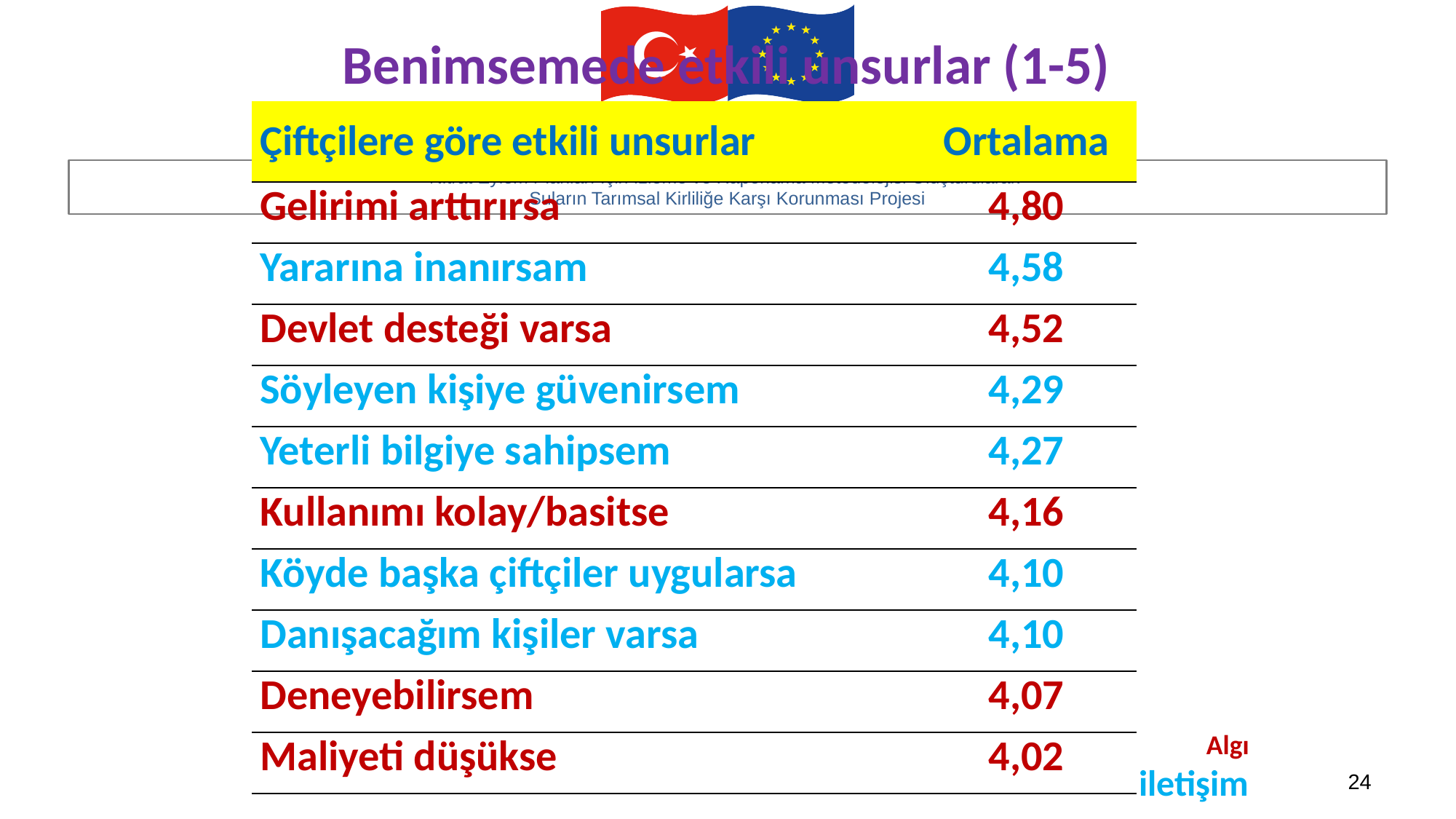

# Benimsemede etkili unsurlar (1-5)
| Çiftçilere göre etkili unsurlar | Ortalama |
| --- | --- |
| Gelirimi arttırırsa | 4,80 |
| Yararına inanırsam | 4,58 |
| Devlet desteği varsa | 4,52 |
| Söyleyen kişiye güvenirsem | 4,29 |
| Yeterli bilgiye sahipsem | 4,27 |
| Kullanımı kolay/basitse | 4,16 |
| Köyde başka çiftçiler uygularsa | 4,10 |
| Danışacağım kişiler varsa | 4,10 |
| Deneyebilirsem | 4,07 |
| Maliyeti düşükse | 4,02 |
Algı
iletişim
24